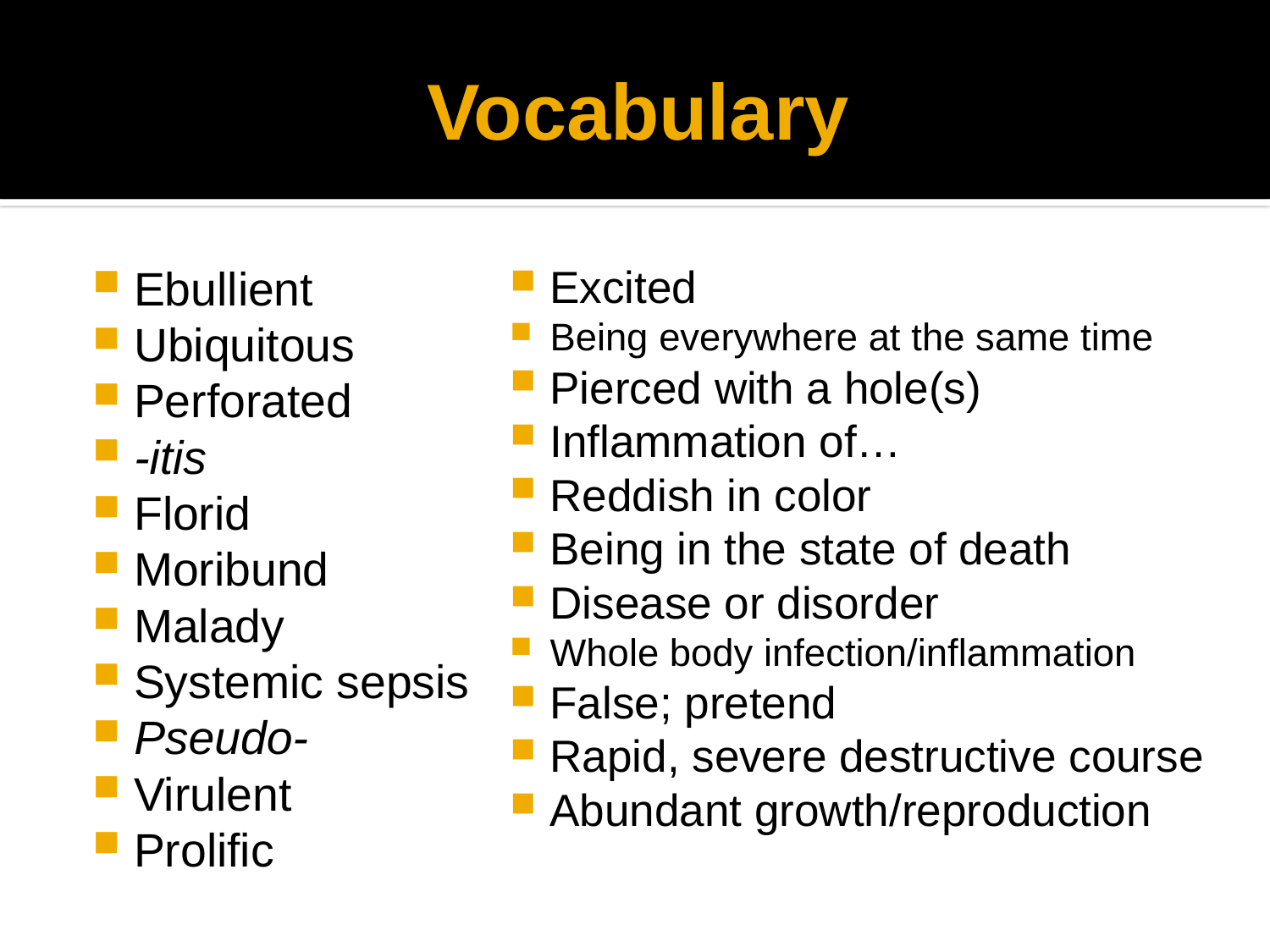

# Vocabulary
Ebullient
Ubiquitous
Perforated
-itis
Florid
Moribund
Malady
Systemic sepsis
Pseudo-
Virulent
Prolific

Excited
Being everywhere at the same time
Pierced with a hole(s)
Inflammation of…
Reddish in color
Being in the state of death
Disease or disorder
Whole body infection/inflammation
False; pretend
Rapid, severe destructive course
Abundant growth/reproduction